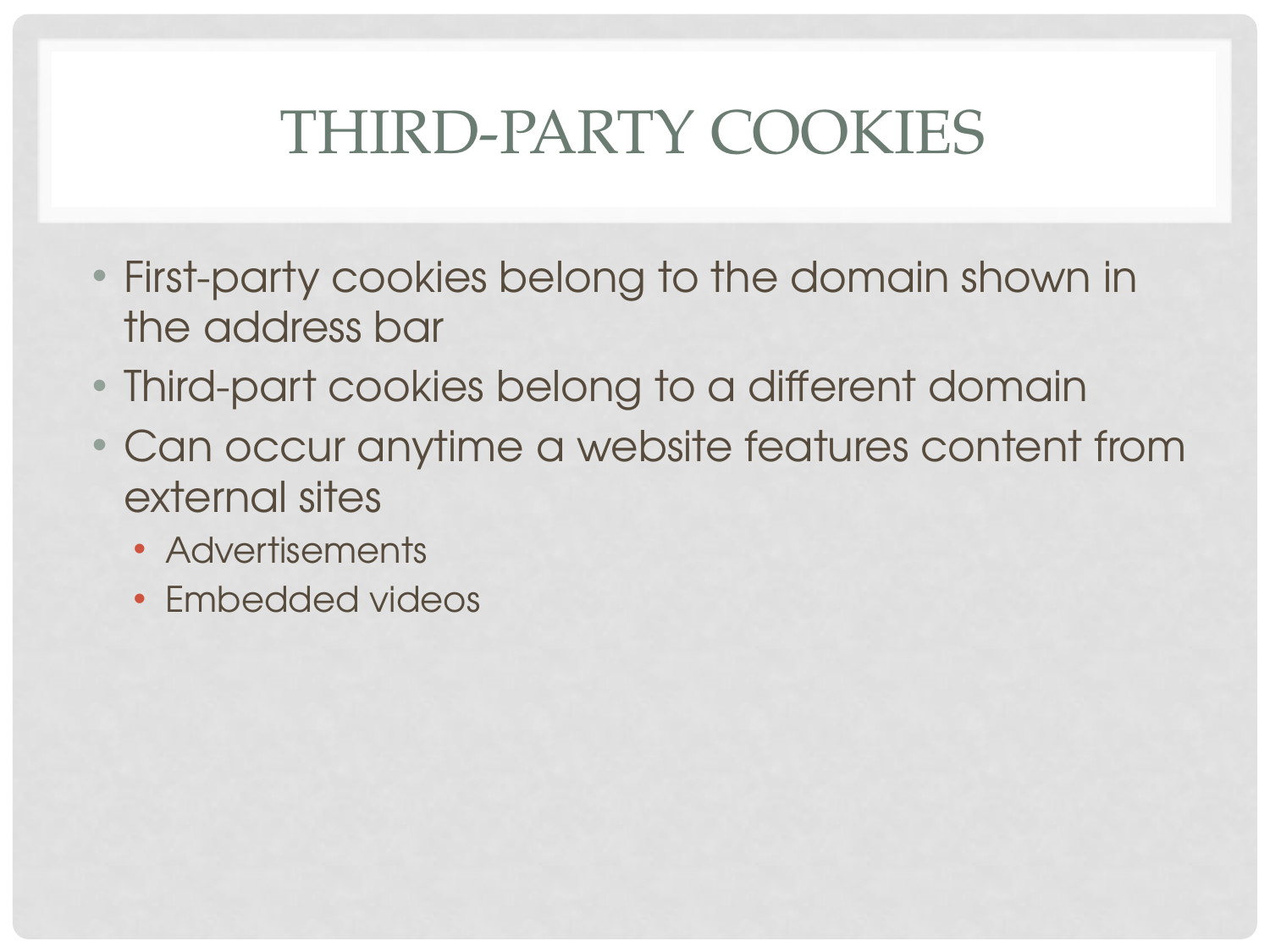

# Third-party cookies
First-party cookies belong to the domain shown in the address bar
Third-part cookies belong to a different domain
Can occur anytime a website features content from external sites
Advertisements
Embedded videos